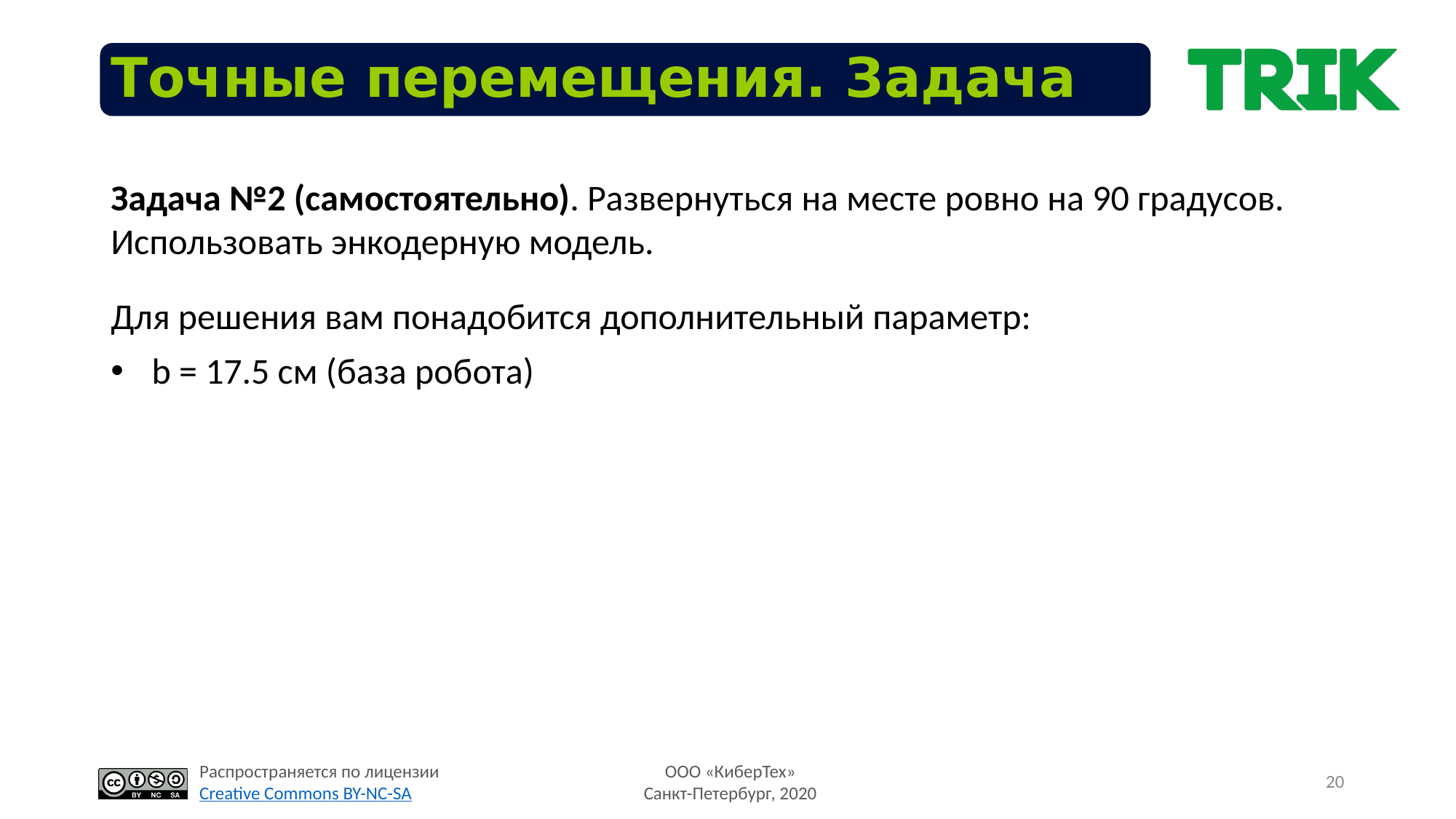

Точные перемещения. Задача
Задача №2 (самостоятельно). Развернуться на месте ровно на 90 градусов. Использовать энкодерную модель.
Для решения вам понадобится дополнительный параметр:
b = 17.5 см (база робота)
20